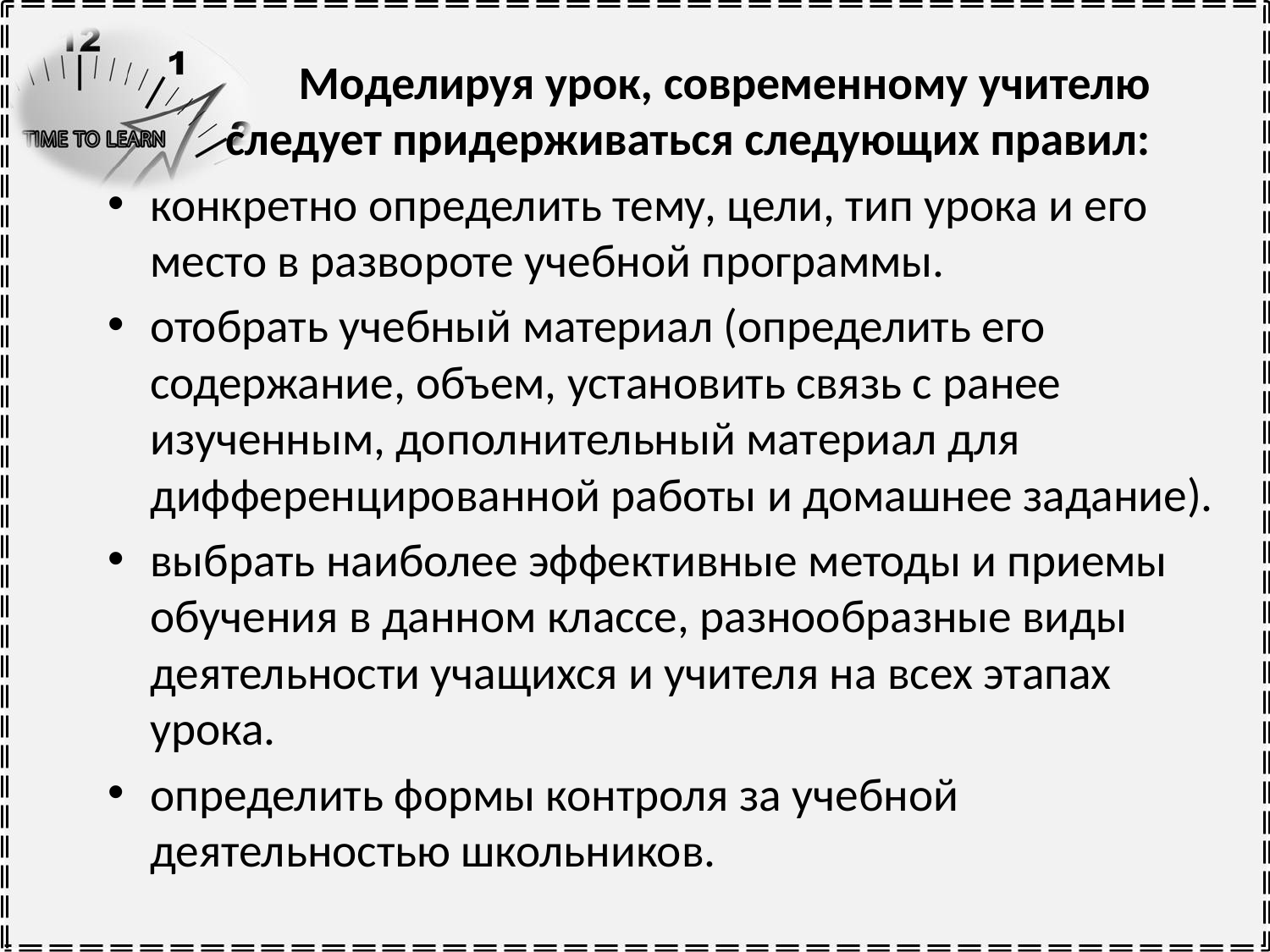

Моделируя урок, современному учителю следует придерживаться следующих правил:
конкретно определить тему, цели, тип урока и его место в развороте учебной программы.
отобрать учебный материал (определить его содержание, объем, установить связь с ранее изученным, дополнительный материал для дифференцированной работы и домашнее задание).
выбрать наиболее эффективные методы и приемы обучения в данном классе, разнообразные виды деятельности учащихся и учителя на всех этапах урока.
определить формы контроля за учебной деятельностью школьников.